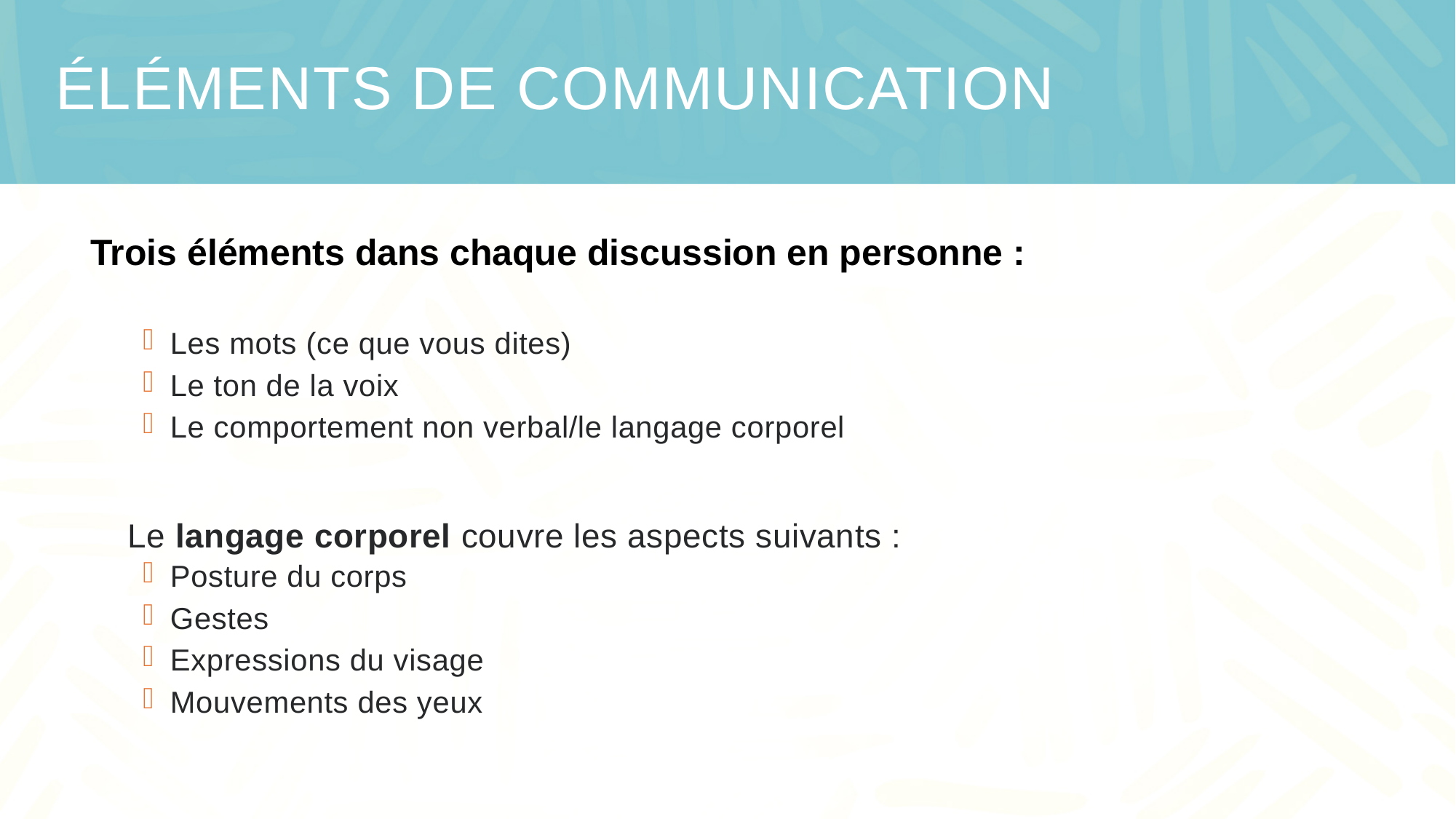

# Éléments de communication
Trois éléments dans chaque discussion en personne :

Les mots (ce que vous dites)
Le ton de la voix
Le comportement non verbal/le langage corporel

Le langage corporel couvre les aspects suivants :
Posture du corps
Gestes
Expressions du visage
Mouvements des yeux